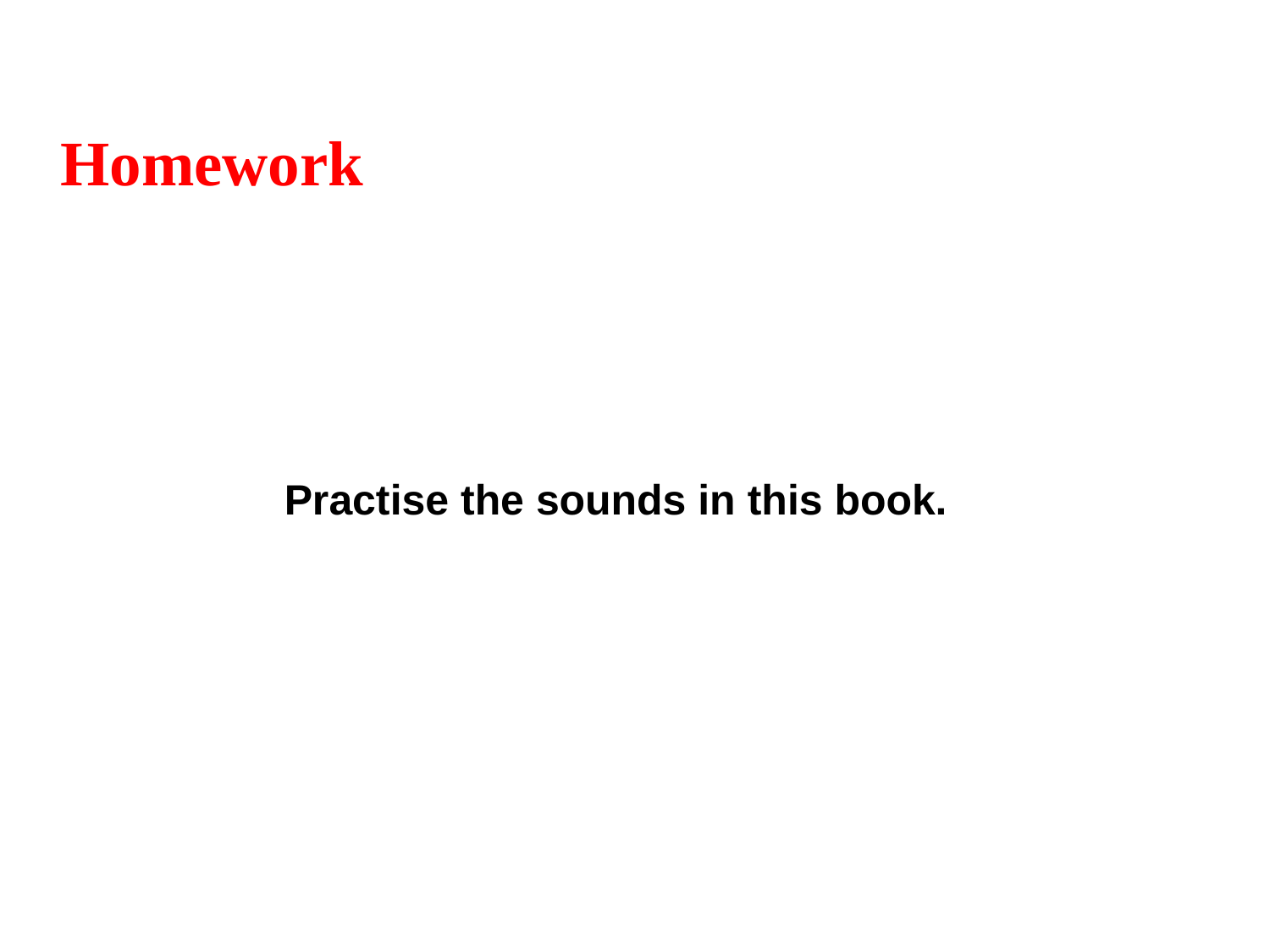

Homework
Practise the sounds in this book.